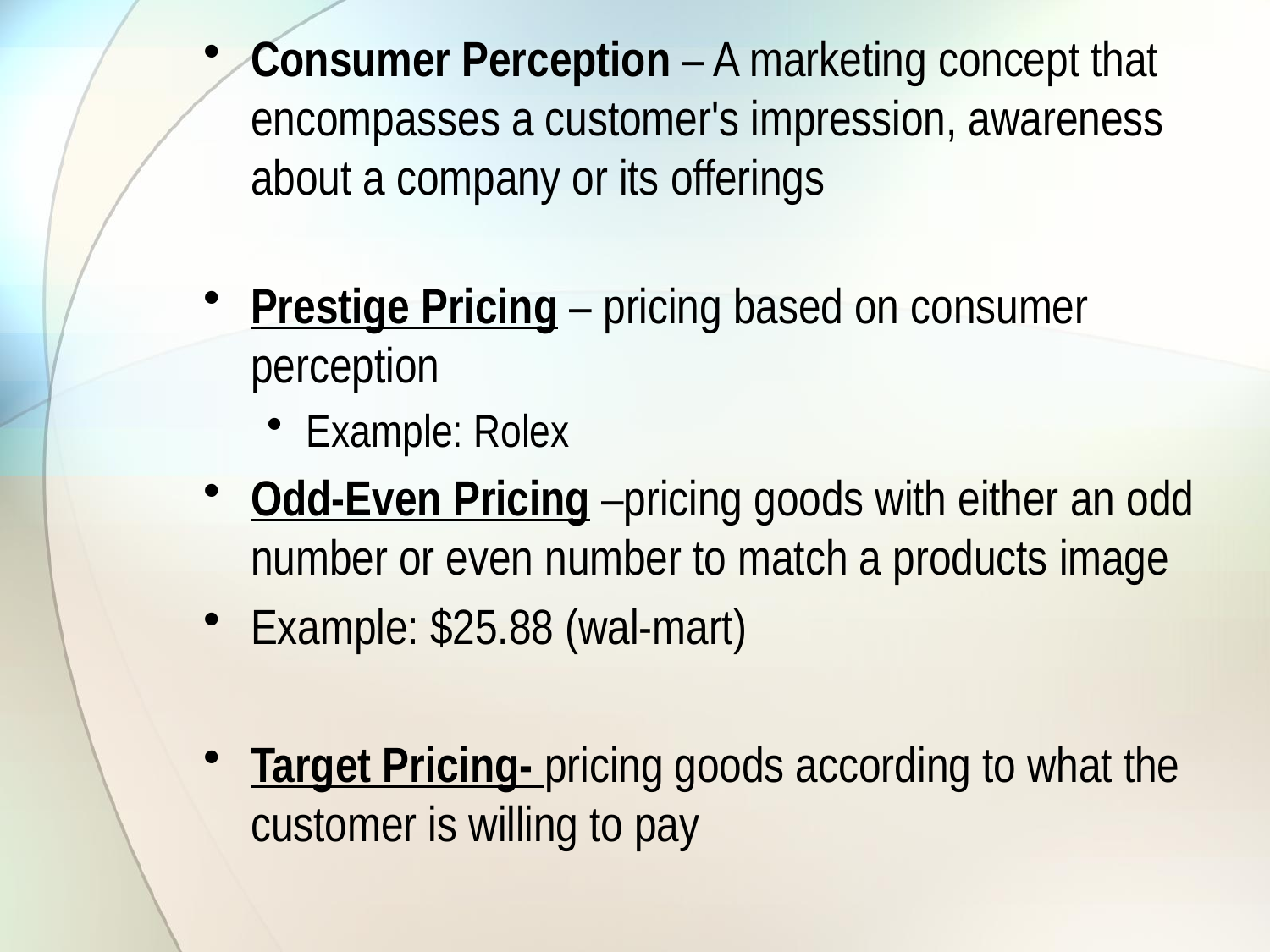

Consumer Perception – A marketing concept that encompasses a customer's impression, awareness about a company or its offerings
Prestige Pricing – pricing based on consumer perception
Example: Rolex
Odd-Even Pricing –pricing goods with either an odd number or even number to match a products image
Example: $25.88 (wal-mart)

Target Pricing- pricing goods according to what the customer is willing to pay